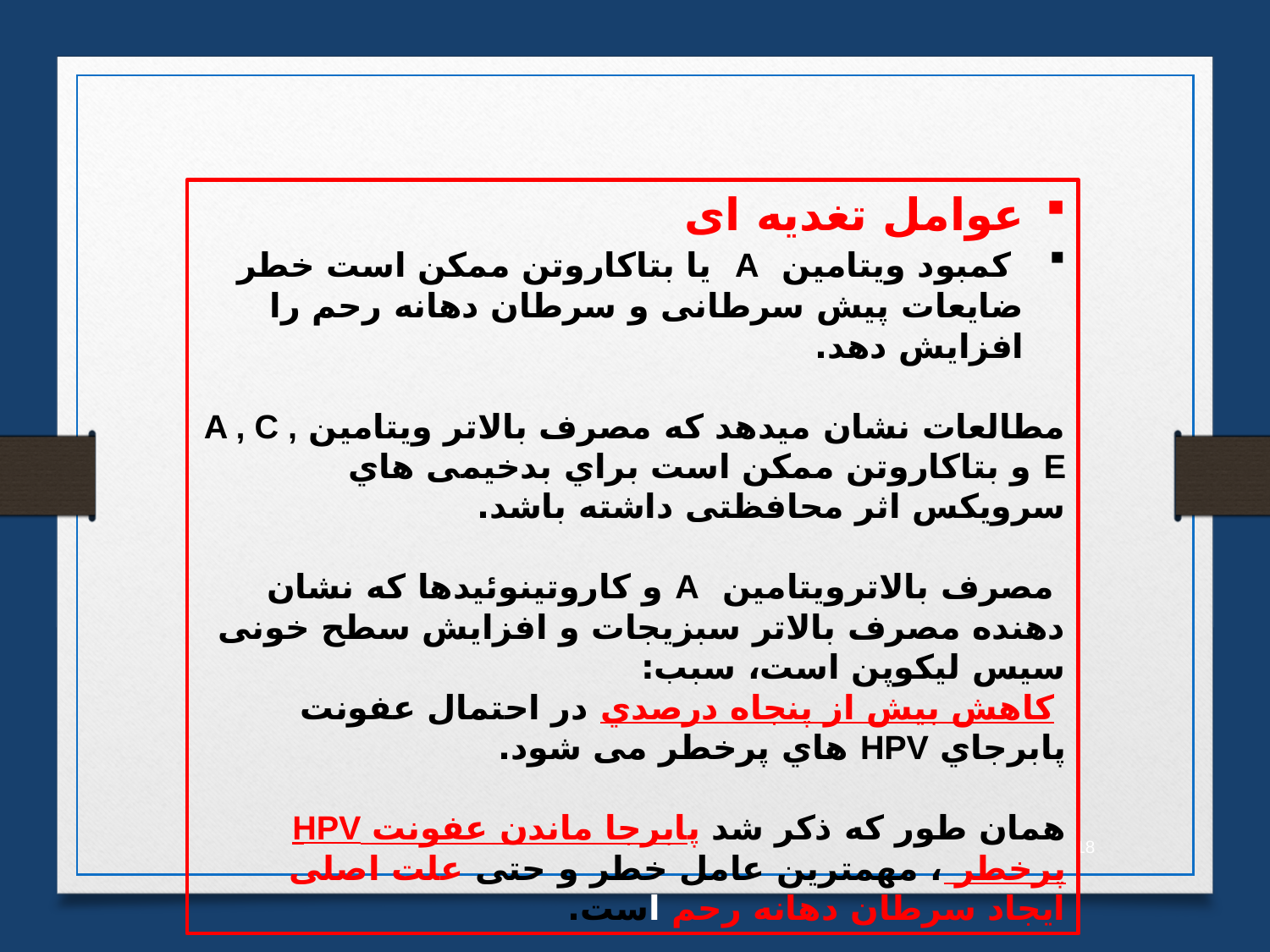

عوامل تغدیه ای
 کمبود ویتامین  A  یا بتاکاروتن ممکن است خطر ضایعات پیش سرطانی و سرطان دهانه رحم را افزایش دهد.

مطالعات نشان میدهد که مصرف بالاتر ویتامین A , C , E و بتاکاروتن ممکن است براي بدخیمی هاي سرویکس اثر محافظتی داشته باشد.

 مصرف بالاترویتامین  A و کاروتینوئیدها که نشان دهنده مصرف بالاتر سبزیجات و افزایش سطح خونی سیس لیکوپن است، سبب:
 کاهش بیش از پنجاه درصدي در احتمال عفونت پابرجاي HPV هاي پرخطر می شود.

همان طور که ذکر شد پابرجا ماندن عفونت HPV پرخطر ، مهمترین عامل خطر و حتی علت اصلی ایجاد سرطان دهانه رحم است.
18